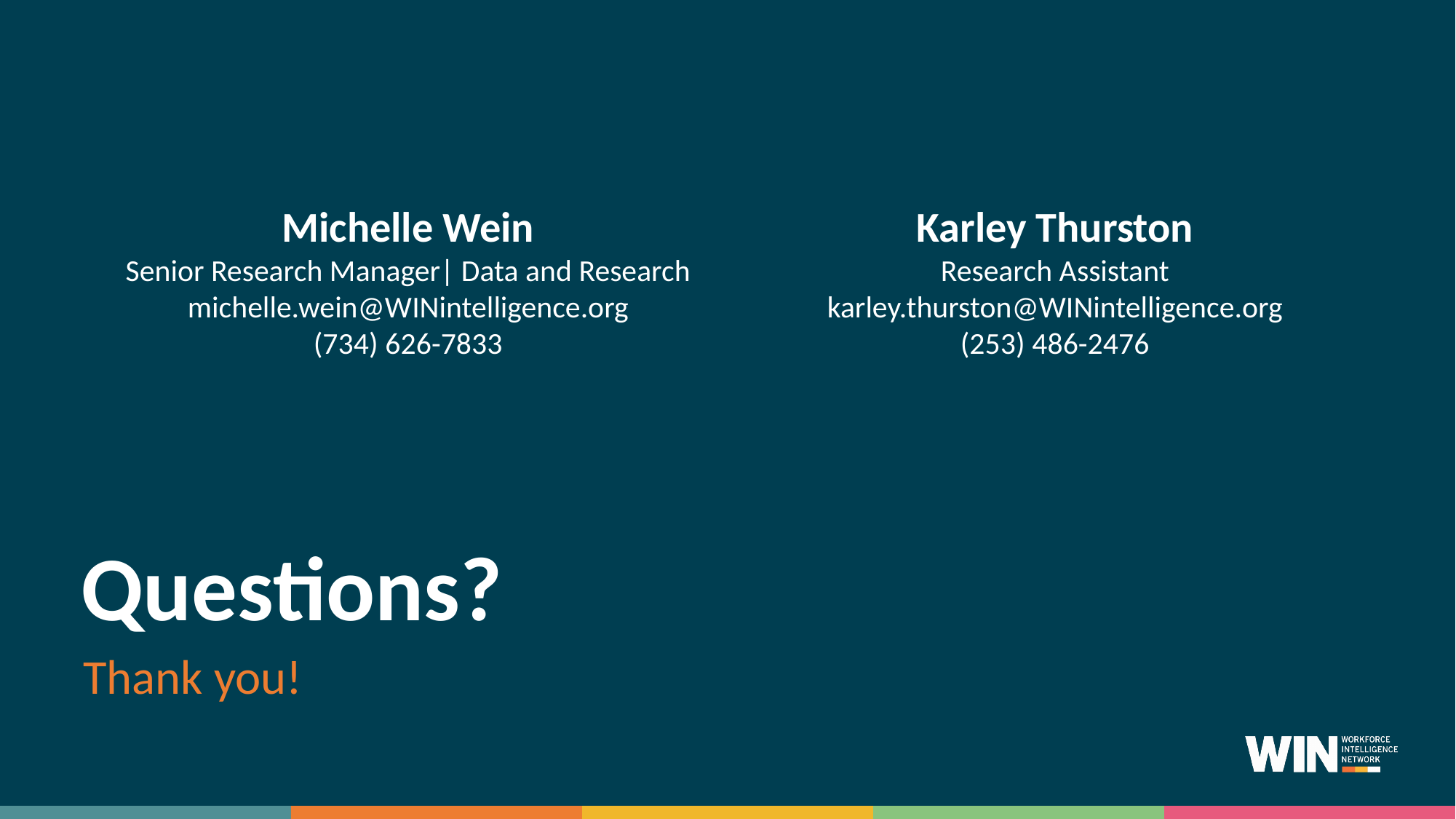

Michelle Wein
Senior Research Manager| Data and Research
michelle.wein@WINintelligence.org
(734) 626-7833
Karley Thurston
Research Assistant
karley.thurston@WINintelligence.org
(253) 486-2476
Questions?
Thank you!